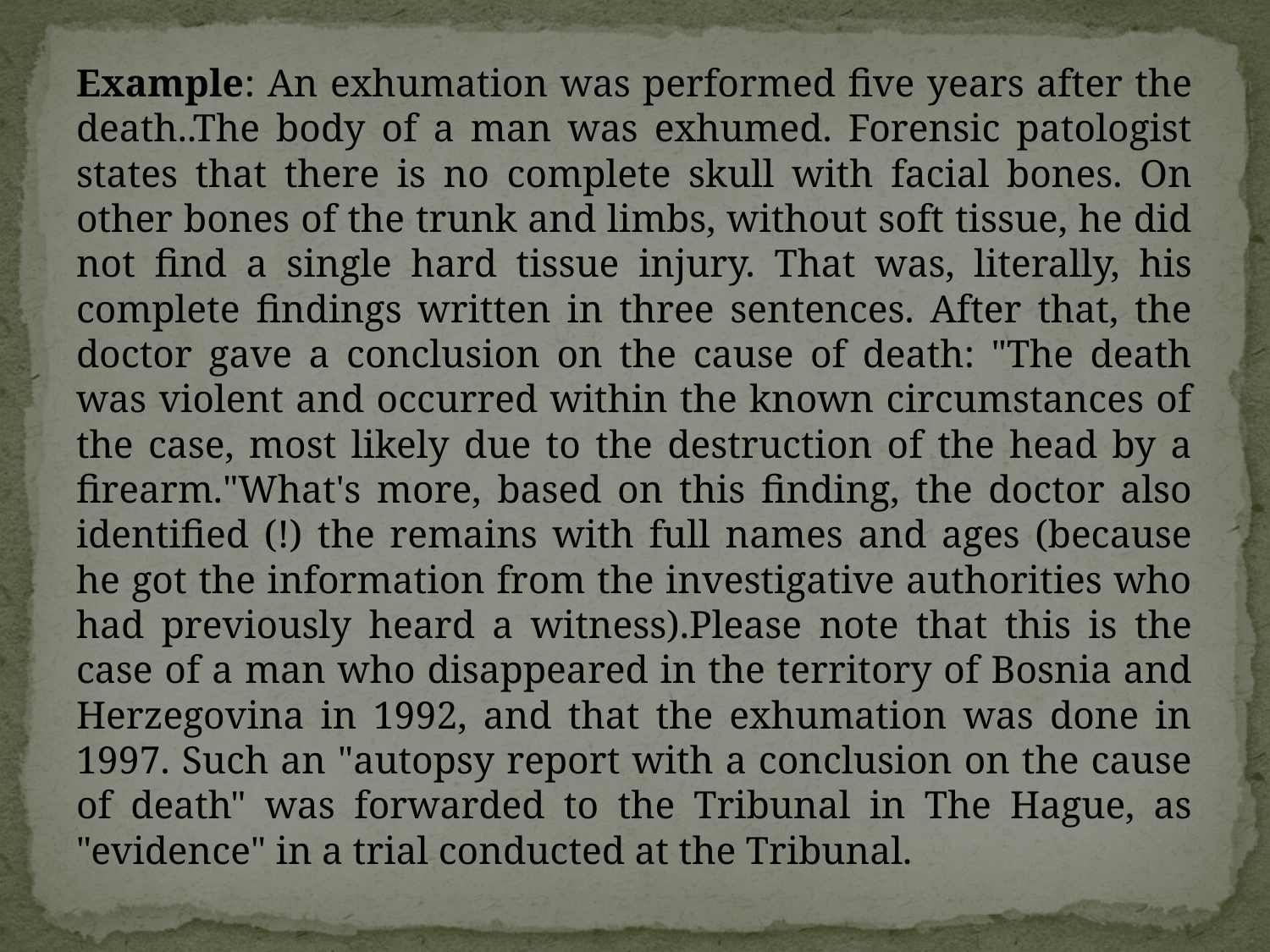

Example: An exhumation was performed five years after the death..The body of a man was exhumed. Forensic patologist states that there is no complete skull with facial bones. On other bones of the trunk and limbs, without soft tissue, he did not find a single hard tissue injury. That was, literally, his complete findings written in three sentences. After that, the doctor gave a conclusion on the cause of death: "The death was violent and occurred within the known circumstances of the case, most likely due to the destruction of the head by a firearm."What's more, based on this finding, the doctor also identified (!) the remains with full names and ages (because he got the information from the investigative authorities who had previously heard a witness).Please note that this is the case of a man who disappeared in the territory of Bosnia and Herzegovina in 1992, and that the exhumation was done in 1997. Such an "autopsy report with a conclusion on the cause of death" was forwarded to the Tribunal in The Hague, as "evidence" in a trial conducted at the Tribunal.